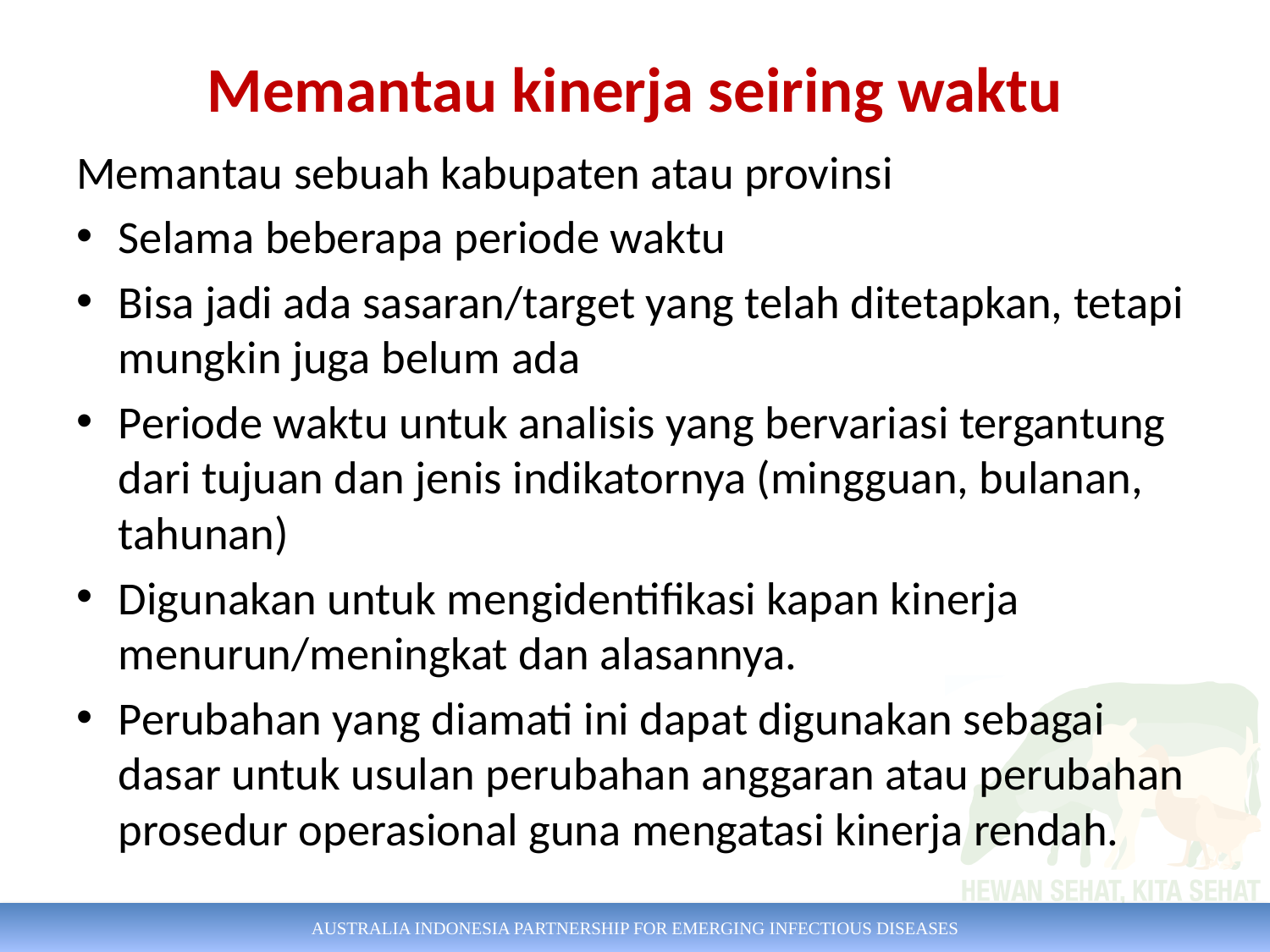

# Memantau kinerja seiring waktu
Memantau sebuah kabupaten atau provinsi
Selama beberapa periode waktu
Bisa jadi ada sasaran/target yang telah ditetapkan, tetapi mungkin juga belum ada
Periode waktu untuk analisis yang bervariasi tergantung dari tujuan dan jenis indikatornya (mingguan, bulanan, tahunan)
Digunakan untuk mengidentifikasi kapan kinerja menurun/meningkat dan alasannya.
Perubahan yang diamati ini dapat digunakan sebagai dasar untuk usulan perubahan anggaran atau perubahan prosedur operasional guna mengatasi kinerja rendah.